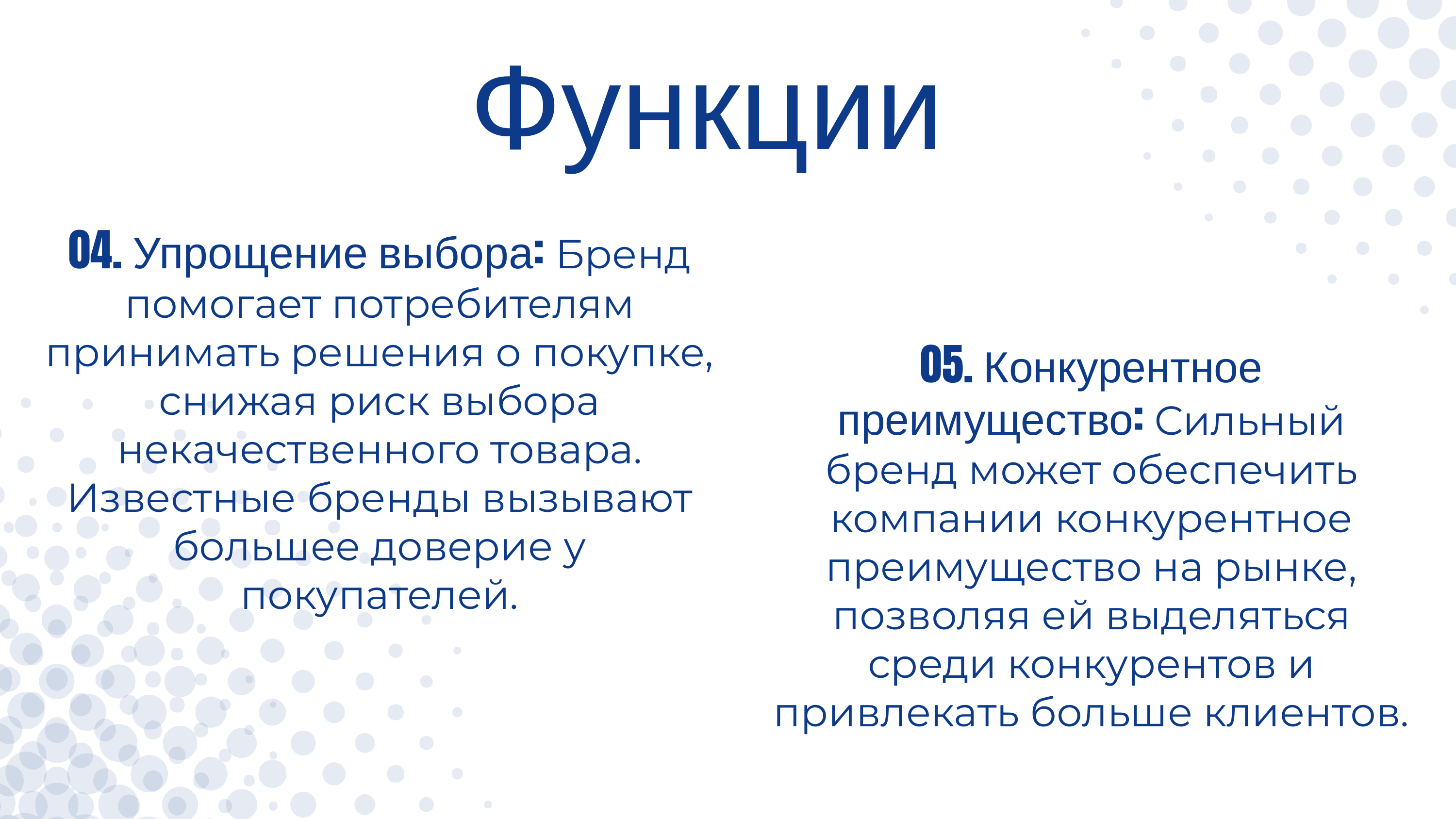

Функции
04. Упрощение выбора: Бренд помогает потребителям принимать решения о покупке, снижая риск выбора некачественного товара. Известные бренды вызывают большее доверие у покупателей.

05. Конкурентное преимущество: Сильный бренд может обеспечить компании конкурентное преимущество на рынке, позволяя ей выделяться среди конкурентов и привлекать больше клиентов.